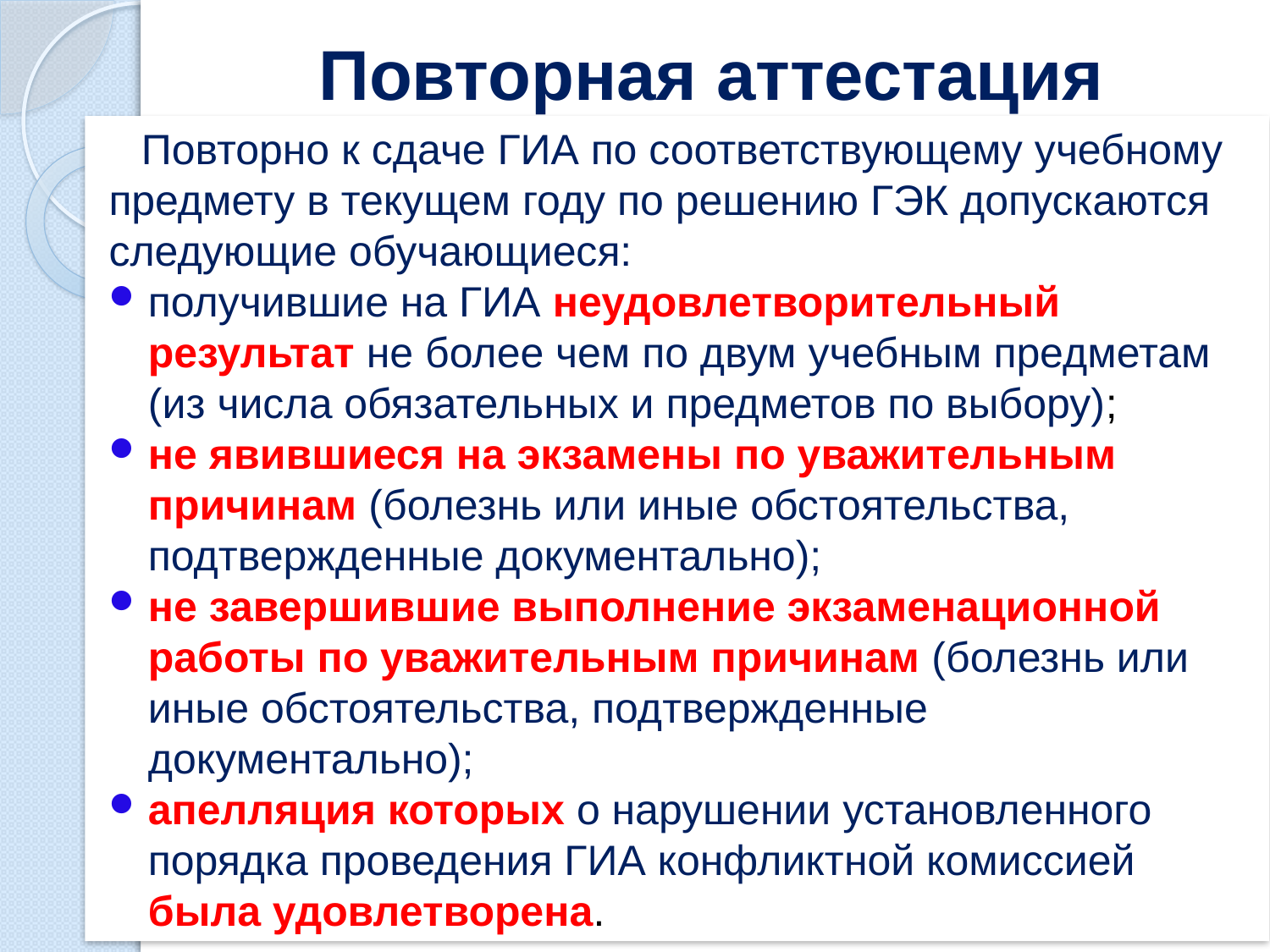

# Повторная аттестация
   Повторно к сдаче ГИА по соответствующему учебному предмету в текущем году по решению ГЭК допускаются следующие обучающиеся:
получившие на ГИА неудовлетворительный результат не более чем по двум учебным предметам (из числа обязательных и предметов по выбору);
не явившиеся на экзамены по уважительным причинам (болезнь или иные обстоятельства, подтвержденные документально);
не завершившие выполнение экзаменационной работы по уважительным причинам (болезнь или иные обстоятельства, подтвержденные документально);
апелляция которых о нарушении установленного порядка проведения ГИА конфликтной комиссией была удовлетворена.